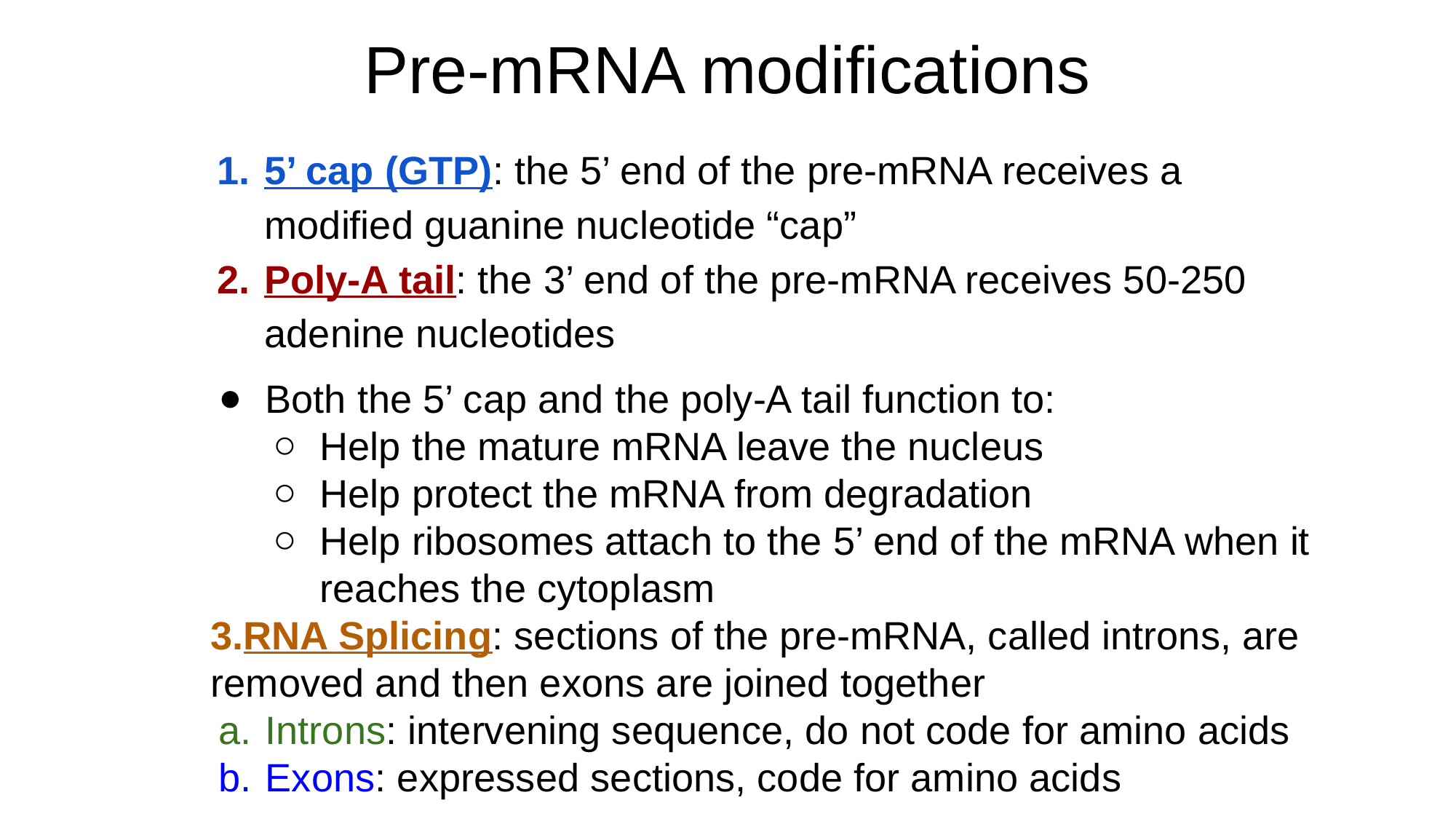

# Pre-mRNA modifications
5’ cap (GTP): the 5’ end of the pre-mRNA receives a modified guanine nucleotide “cap”
Poly-A tail: the 3’ end of the pre-mRNA receives 50-250 adenine nucleotides
Both the 5’ cap and the poly-A tail function to:
Help the mature mRNA leave the nucleus
Help protect the mRNA from degradation
Help ribosomes attach to the 5’ end of the mRNA when it reaches the cytoplasm
RNA Splicing: sections of the pre-mRNA, called introns, are removed and then exons are joined together
Introns: intervening sequence, do not code for amino acids
Exons: expressed sections, code for amino acids